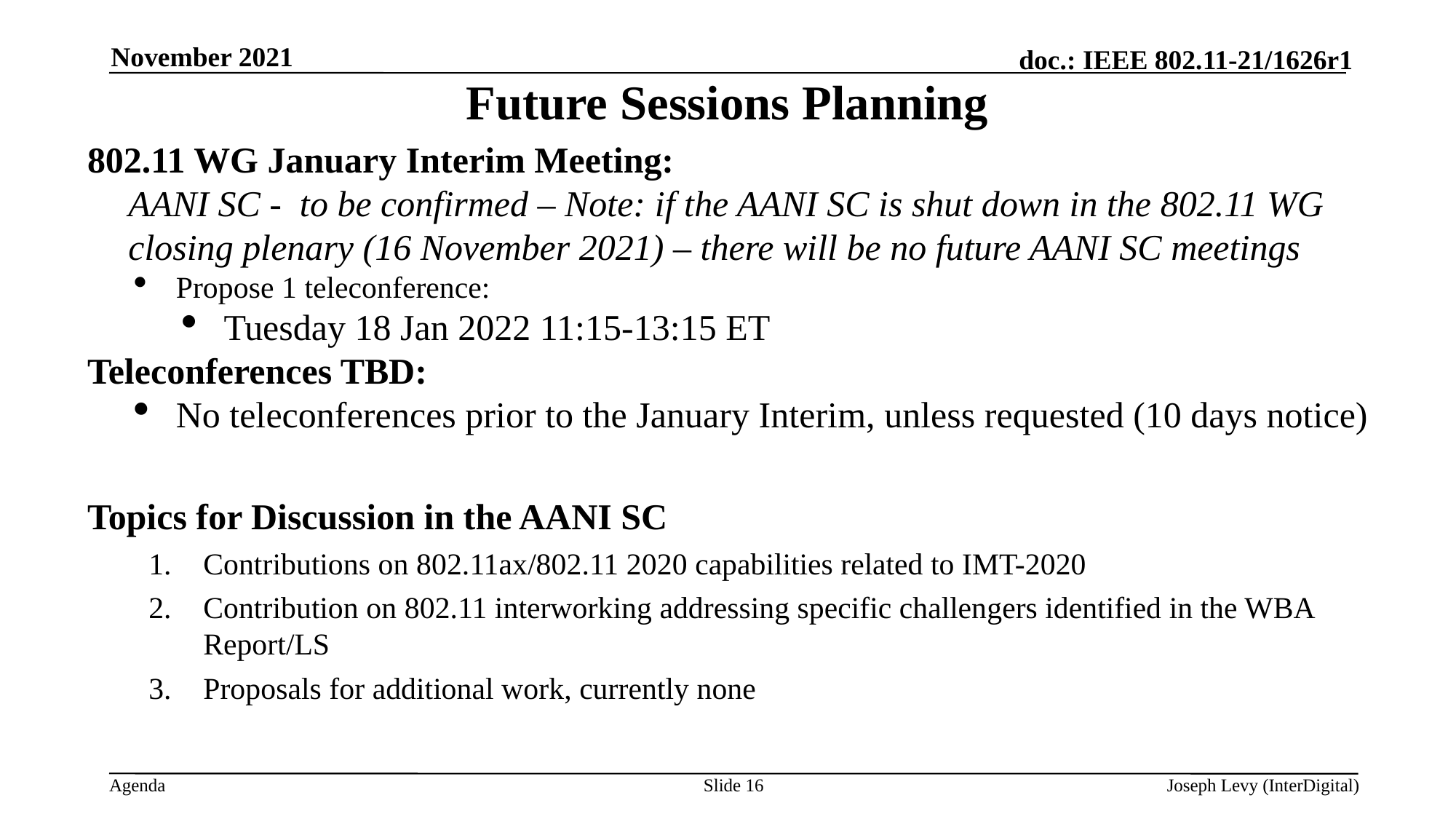

November 2021
# Future Sessions Planning
802.11 WG January Interim Meeting:
AANI SC -  to be confirmed – Note: if the AANI SC is shut down in the 802.11 WG closing plenary (16 November 2021) – there will be no future AANI SC meetings
Propose 1 teleconference:
Tuesday 18 Jan 2022 11:15-13:15 ET
Teleconferences TBD:
No teleconferences prior to the January Interim, unless requested (10 days notice)

Topics for Discussion in the AANI SC
Contributions on 802.11ax/802.11 2020 capabilities related to IMT-2020
Contribution on 802.11 interworking addressing specific challengers identified in the WBA Report/LS
Proposals for additional work, currently none
Slide 16
Joseph Levy (InterDigital)